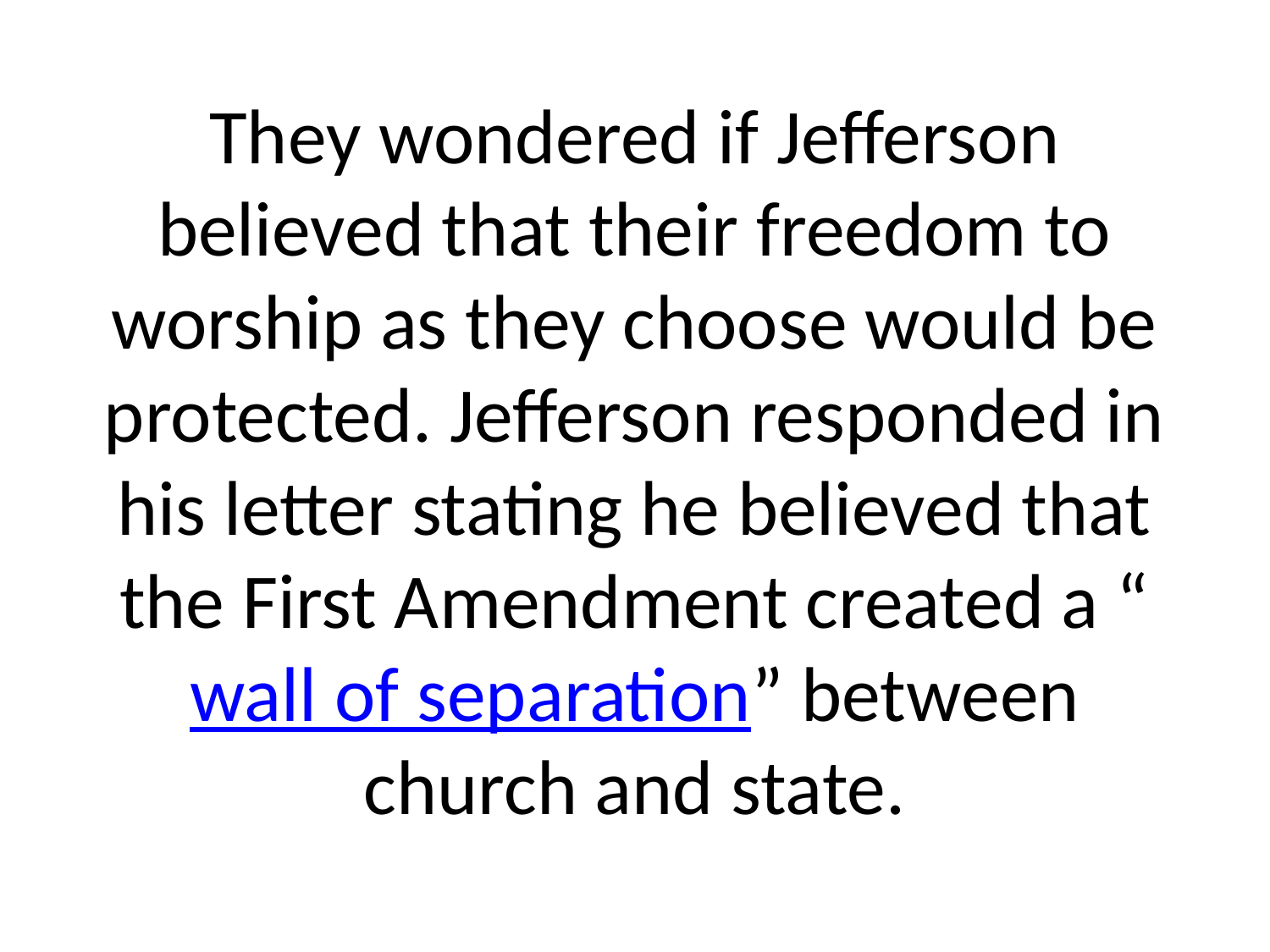

# They wondered if Jefferson believed that their freedom to worship as they choose would be protected. Jefferson responded in his letter stating he believed that the First Amendment created a “wall of separation” between church and state.